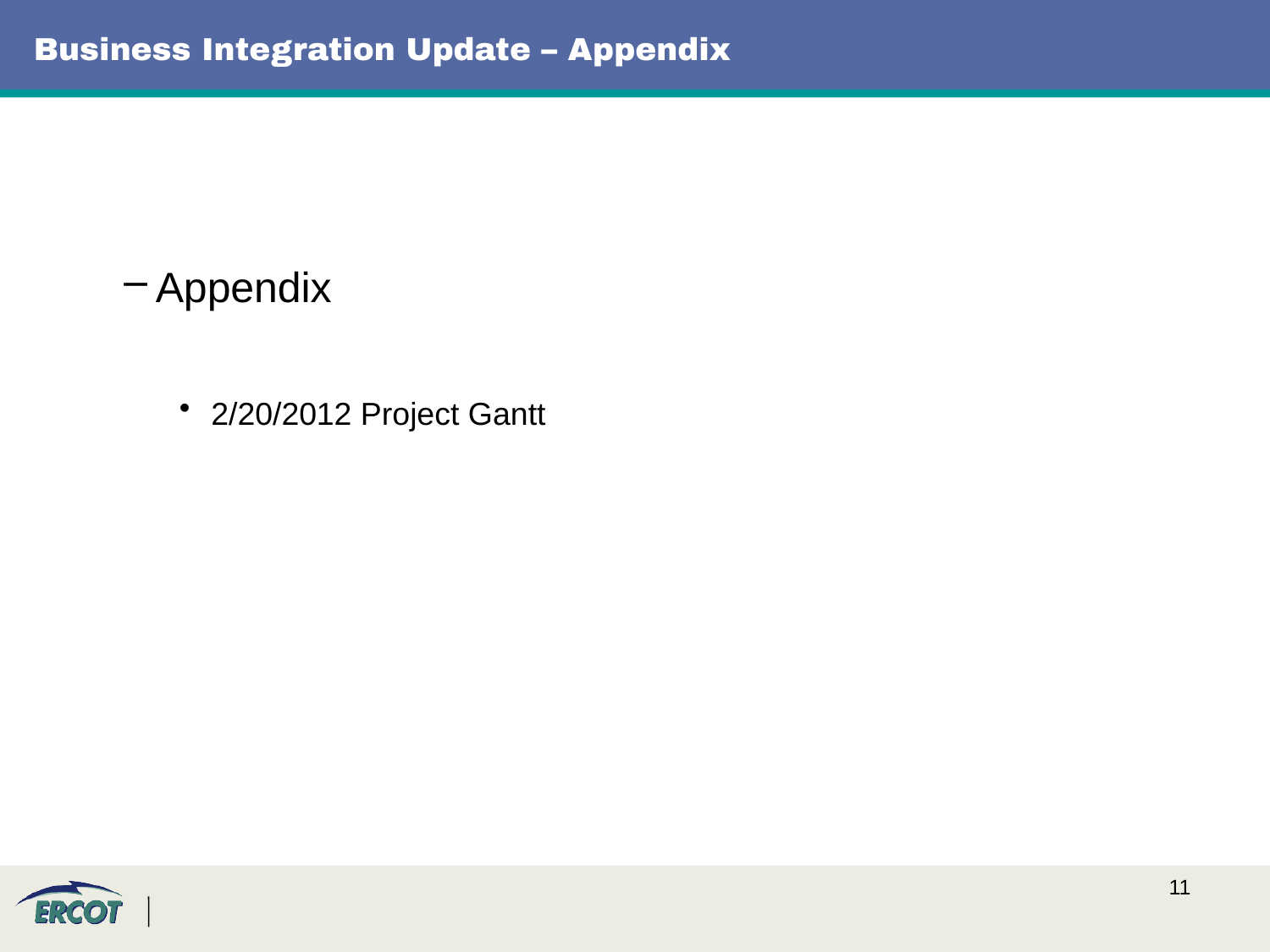

# Business Integration Update – Appendix
Appendix

2/20/2012 Project Gantt